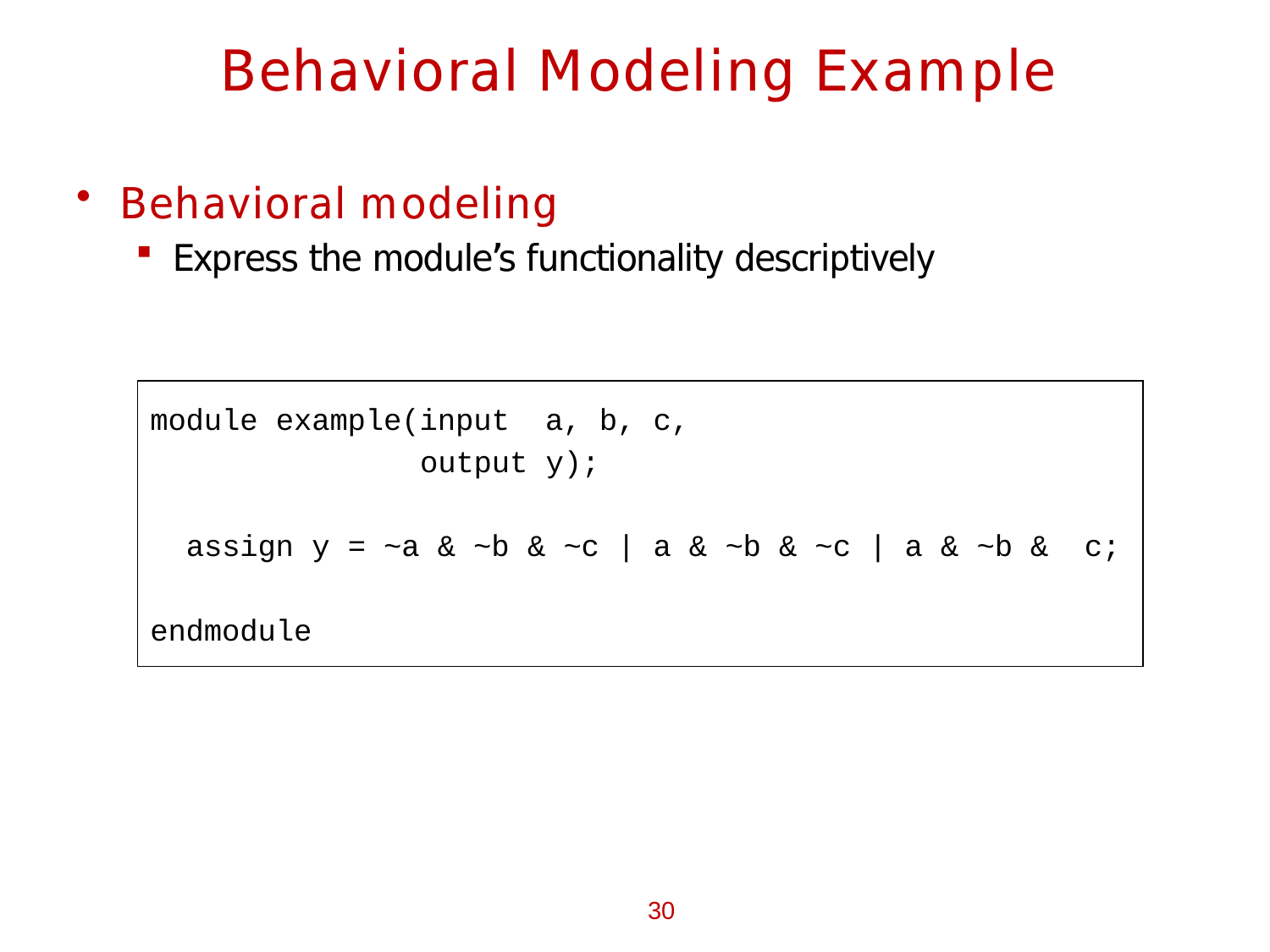

# Behavioral Modeling Example
Behavioral modeling
Express the module’s functionality descriptively
module example(input  a, b, c,
               output y);

  assign y = ~a & ~b & ~c | a & ~b & ~c | a & ~b &  c;

endmodule
30